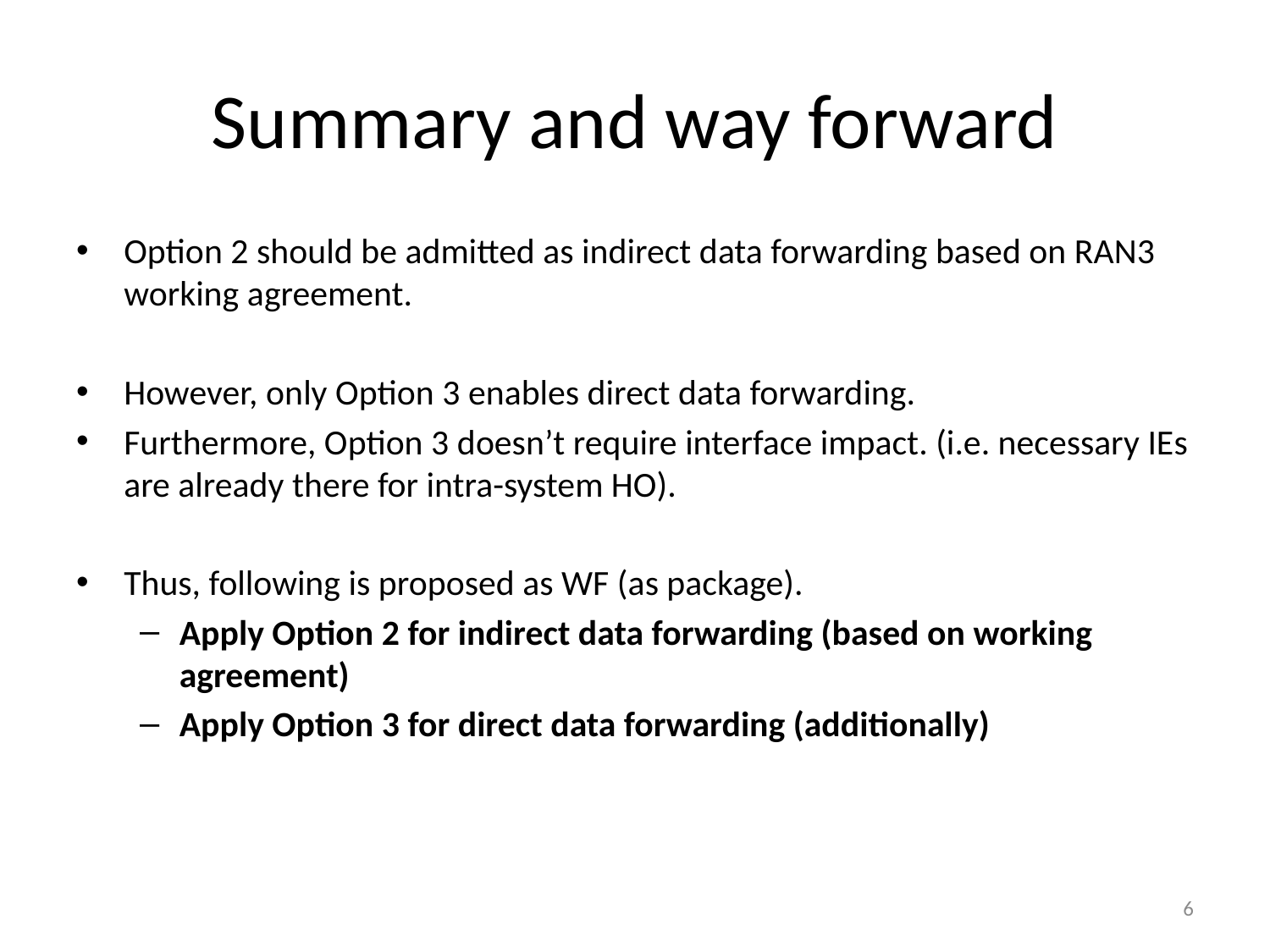

# Summary and way forward
Option 2 should be admitted as indirect data forwarding based on RAN3 working agreement.

However, only Option 3 enables direct data forwarding.
Furthermore, Option 3 doesn’t require interface impact. (i.e. necessary IEs are already there for intra-system HO).

Thus, following is proposed as WF (as package).
Apply Option 2 for indirect data forwarding (based on working agreement)
Apply Option 3 for direct data forwarding (additionally)
6